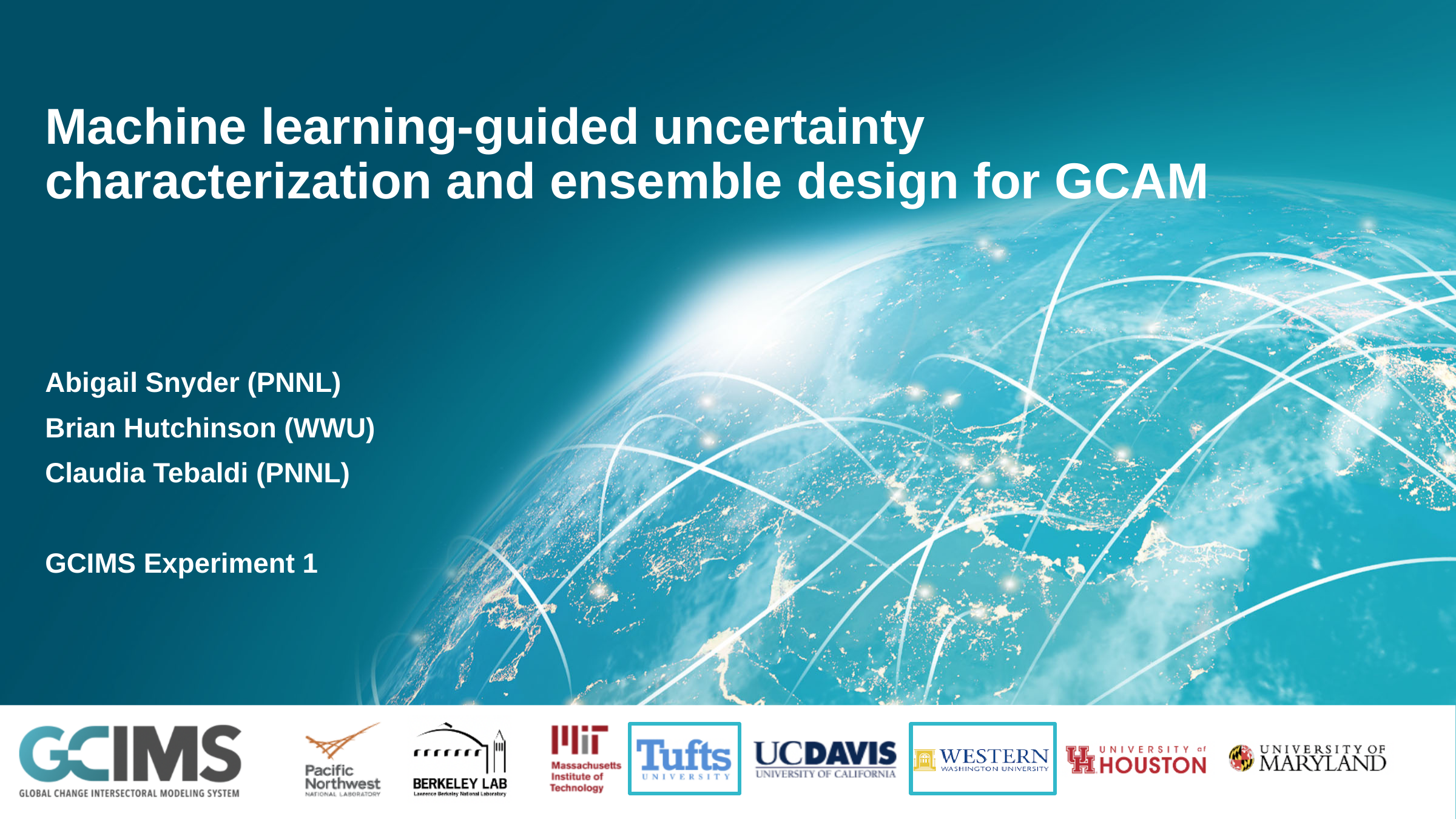

# Machine learning-guided uncertainty characterization and ensemble design for GCAM
Abigail Snyder (PNNL)
Brian Hutchinson (WWU)
Claudia Tebaldi (PNNL)

GCIMS Experiment 1